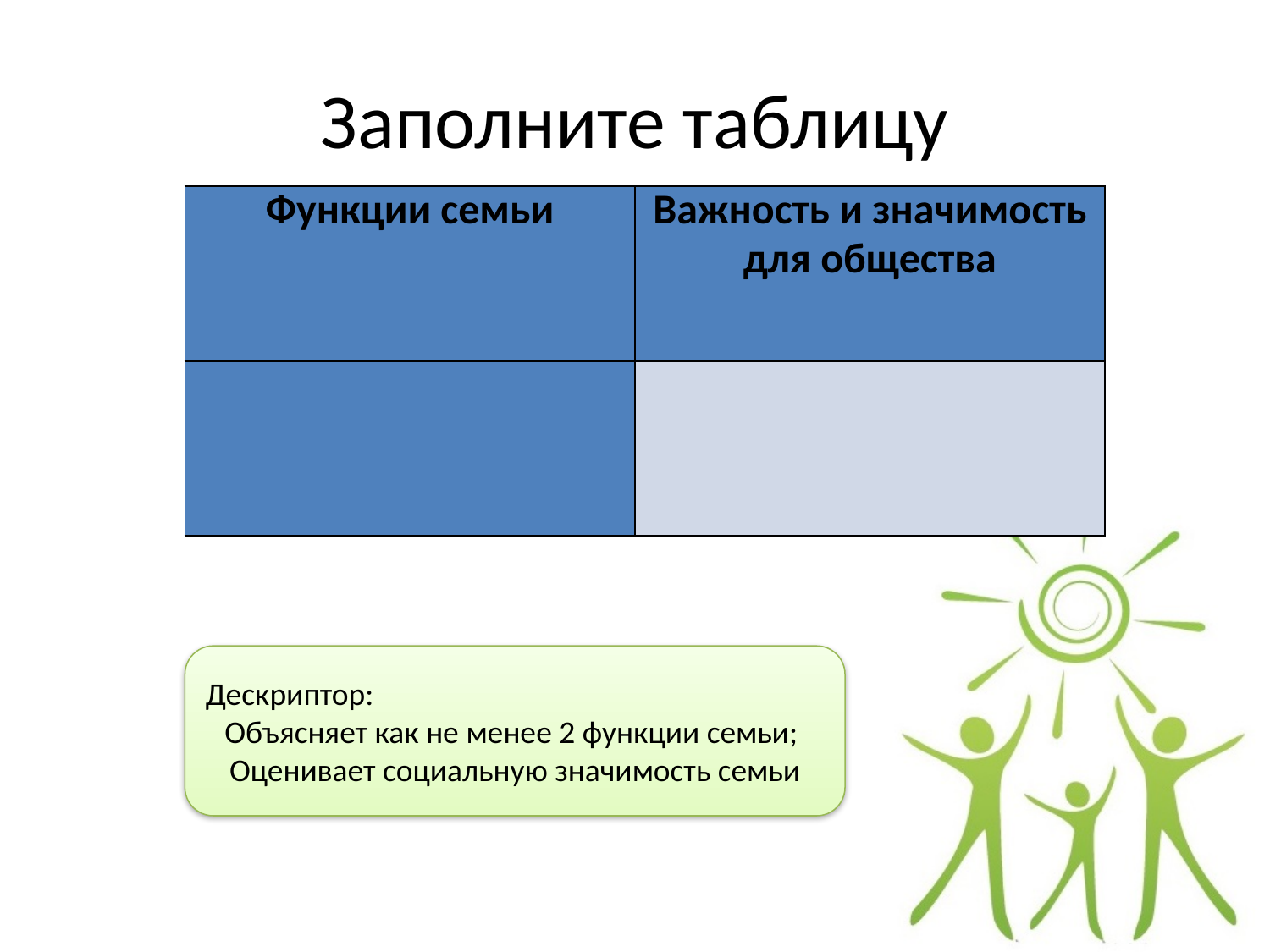

# Заполните таблицу
| Функции семьи | Важность и значимость для общества |
| --- | --- |
|  |  |
Дескриптор:
Объясняет как не менее 2 функции семьи;  Оценивает социальную значимость семьи